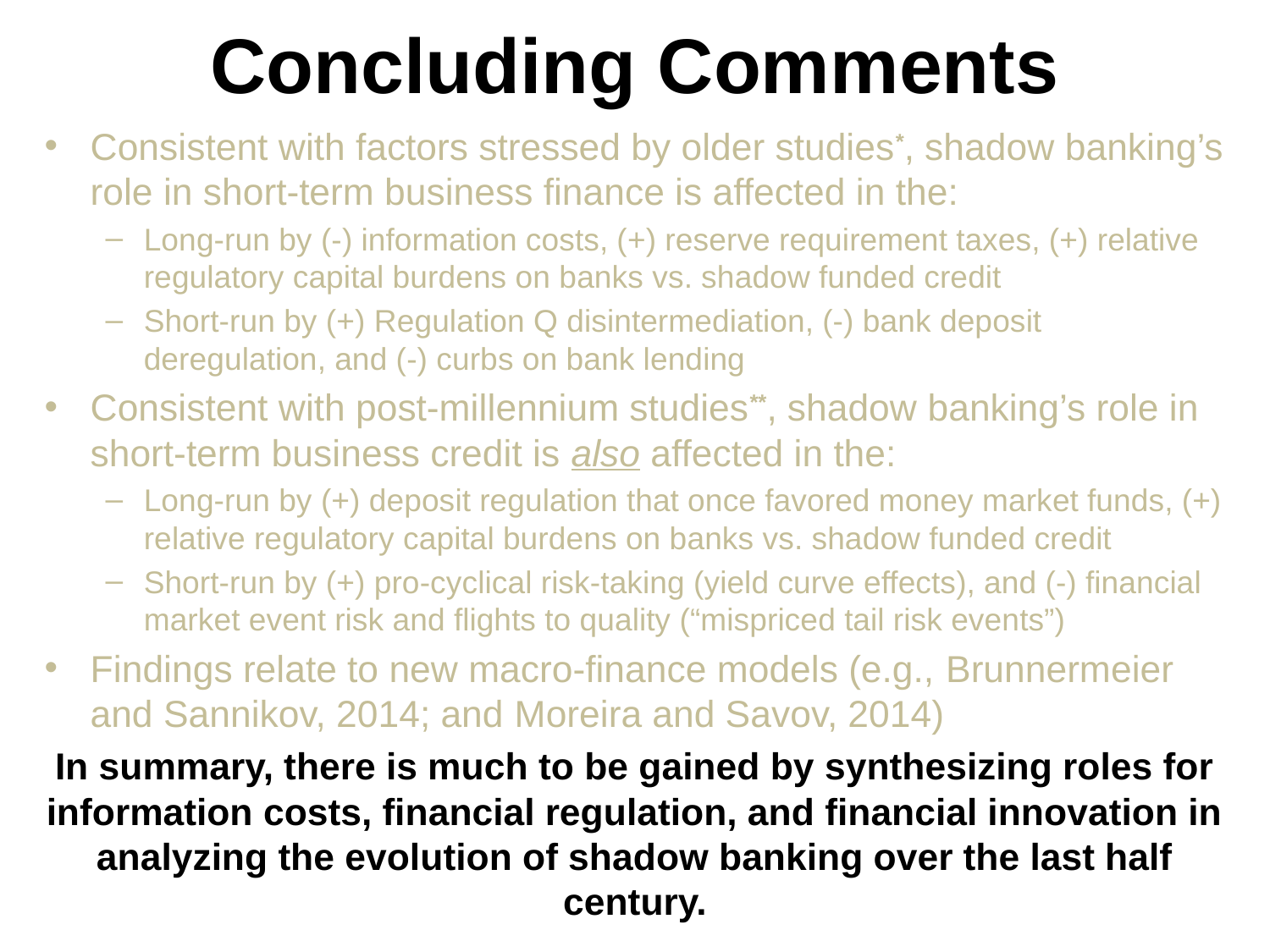

# Concluding Comments
Consistent with factors stressed by older studies*, shadow banking’s role in short-term business finance is affected in the:
Long-run by (-) information costs, (+) reserve requirement taxes, (+) relative regulatory capital burdens on banks vs. shadow funded credit
Short-run by (+) Regulation Q disintermediation, (-) bank deposit deregulation, and (-) curbs on bank lending
Consistent with post-millennium studies**, shadow banking’s role in short-term business credit is also affected in the:
Long-run by (+) deposit regulation that once favored money market funds, (+) relative regulatory capital burdens on banks vs. shadow funded credit
Short-run by (+) pro-cyclical risk-taking (yield curve effects), and (-) financial market event risk and flights to quality (“mispriced tail risk events”)
Findings relate to new macro-finance models (e.g., Brunnermeier and Sannikov, 2014; and Moreira and Savov, 2014)
In summary, there is much to be gained by synthesizing roles for information costs, financial regulation, and financial innovation in analyzing the evolution of shadow banking over the last half century.